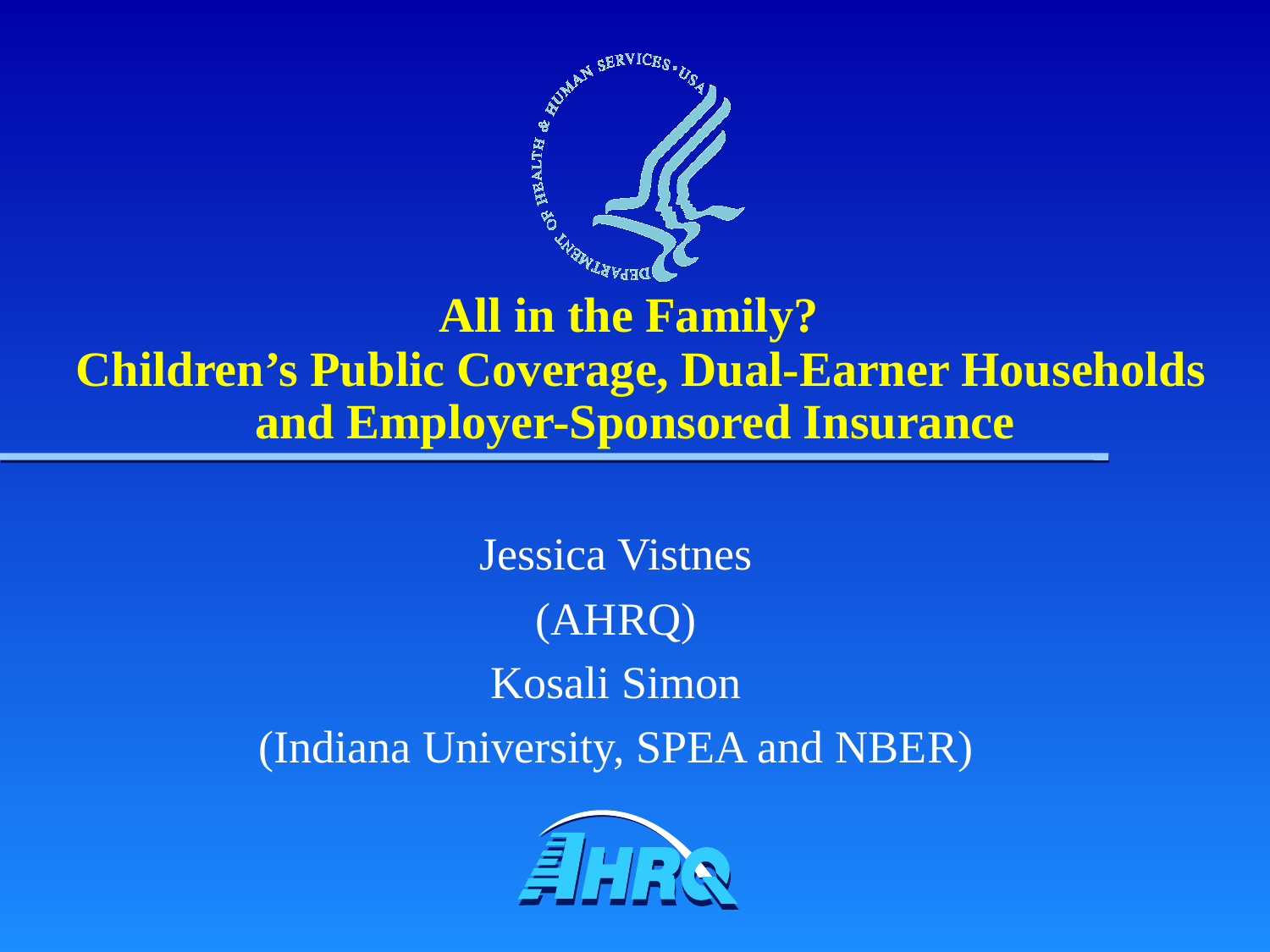

# All in the Family? Children’s Public Coverage, Dual-Earner Households and Employer-Sponsored Insurance
Jessica Vistnes
(AHRQ)
Kosali Simon
(Indiana University, SPEA and NBER)